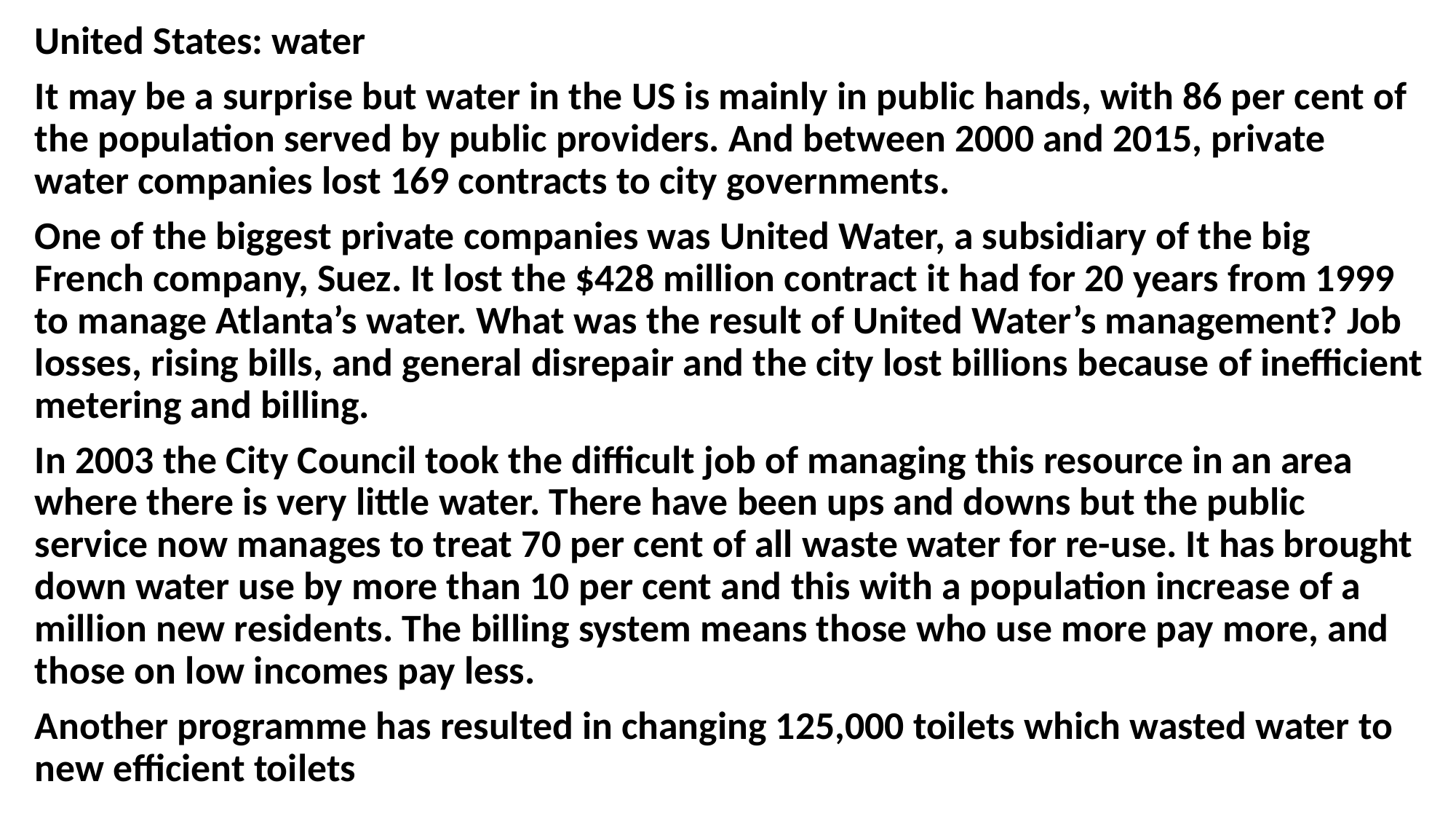

United States: water
It may be a surprise but water in the US is mainly in public hands, with 86 per cent of the population served by public providers. And between 2000 and 2015, private water companies lost 169 contracts to city governments.
One of the biggest private companies was United Water, a subsidiary of the big French company, Suez. It lost the $428 million contract it had for 20 years from 1999 to manage Atlanta’s water. What was the result of United Water’s management? Job losses, rising bills, and general disrepair and the city lost billions because of inefficient metering and billing.
In 2003 the City Council took the difficult job of managing this resource in an area where there is very little water. There have been ups and downs but the public service now manages to treat 70 per cent of all waste water for re-use. It has brought down water use by more than 10 per cent and this with a population increase of a million new residents. The billing system means those who use more pay more, and those on low incomes pay less.
Another programme has resulted in changing 125,000 toilets which wasted water to new efficient toilets

#